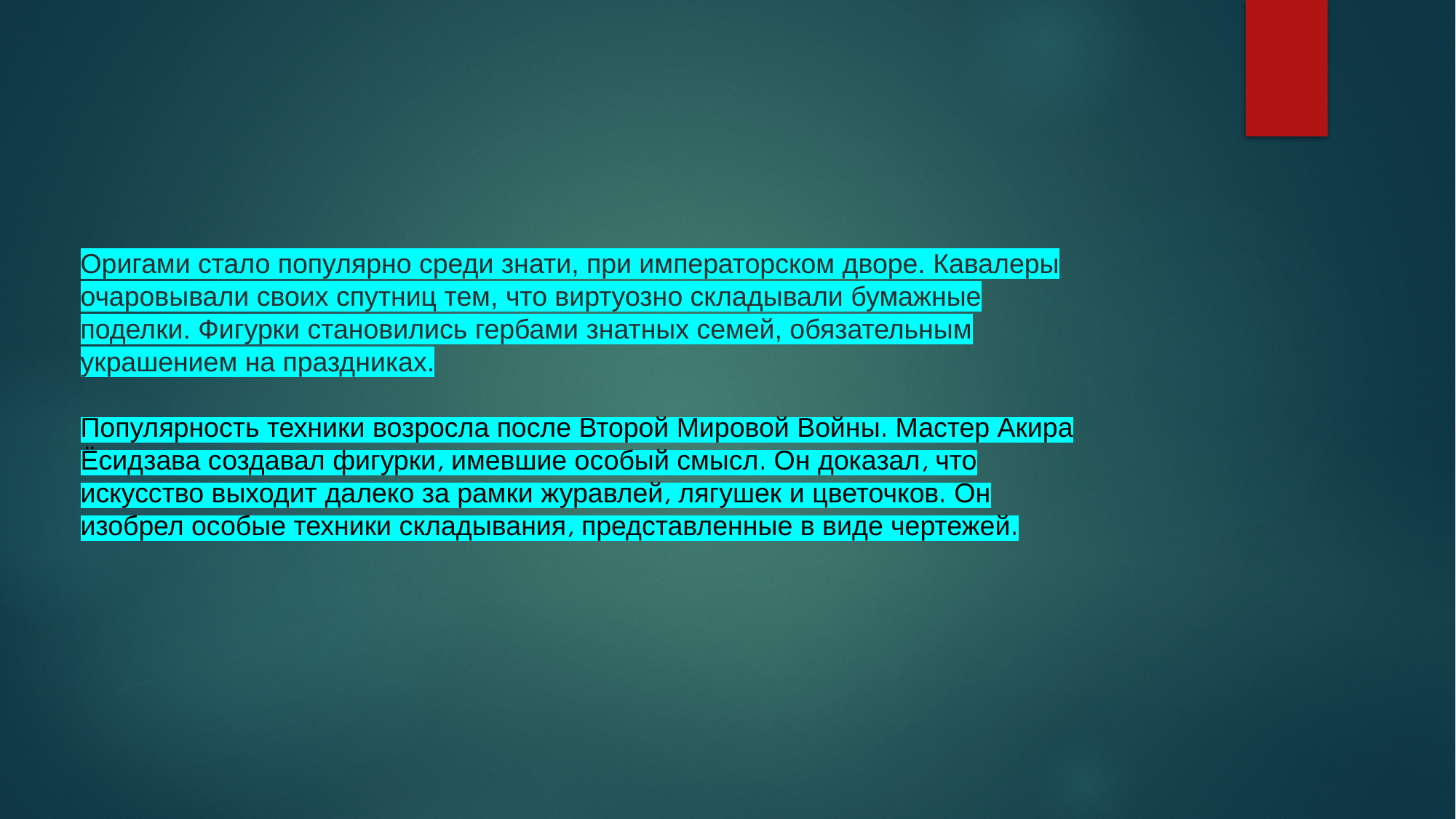

Оригами стало популярно среди знати, при императорском дворе. Кавалеры очаровывали своих спутниц тем, что виртуозно складывали бумажные поделки. Фигурки становились гербами знатных семей, обязательным украшением на праздниках.
Популярность техники возросла после Второй Мировой Войны. Мастер Акира Ёсидзава создавал фигурки, имевшие особый смысл. Он доказал, что искусство выходит далеко за рамки журавлей, лягушек и цветочков. Он изобрел особые техники складывания, представленные в виде чертежей.